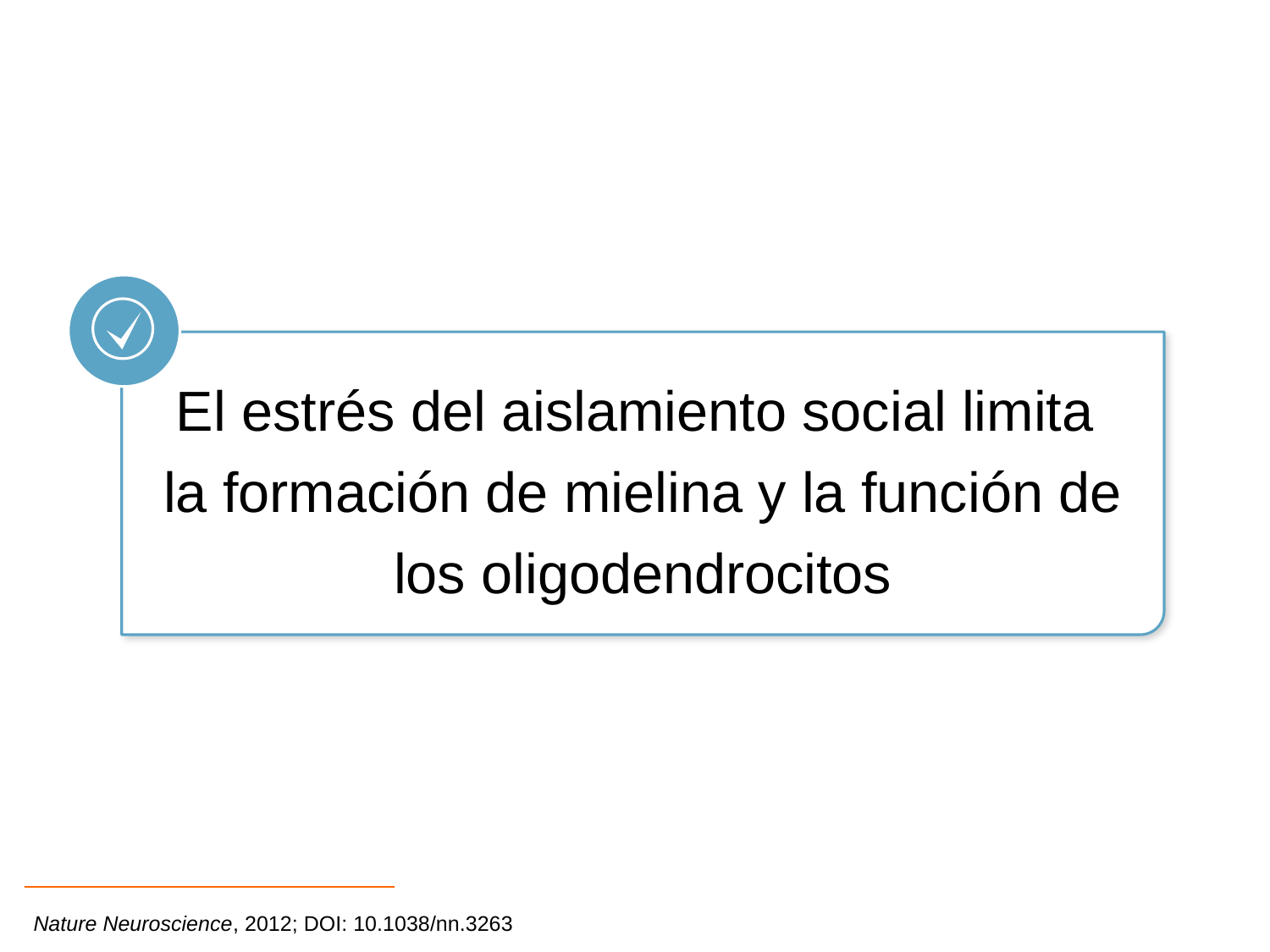

El estrés del aislamiento social limita
la formación de mielina y la función de los oligodendrocitos
Nature Neuroscience, 2012; DOI: 10.1038/nn.3263